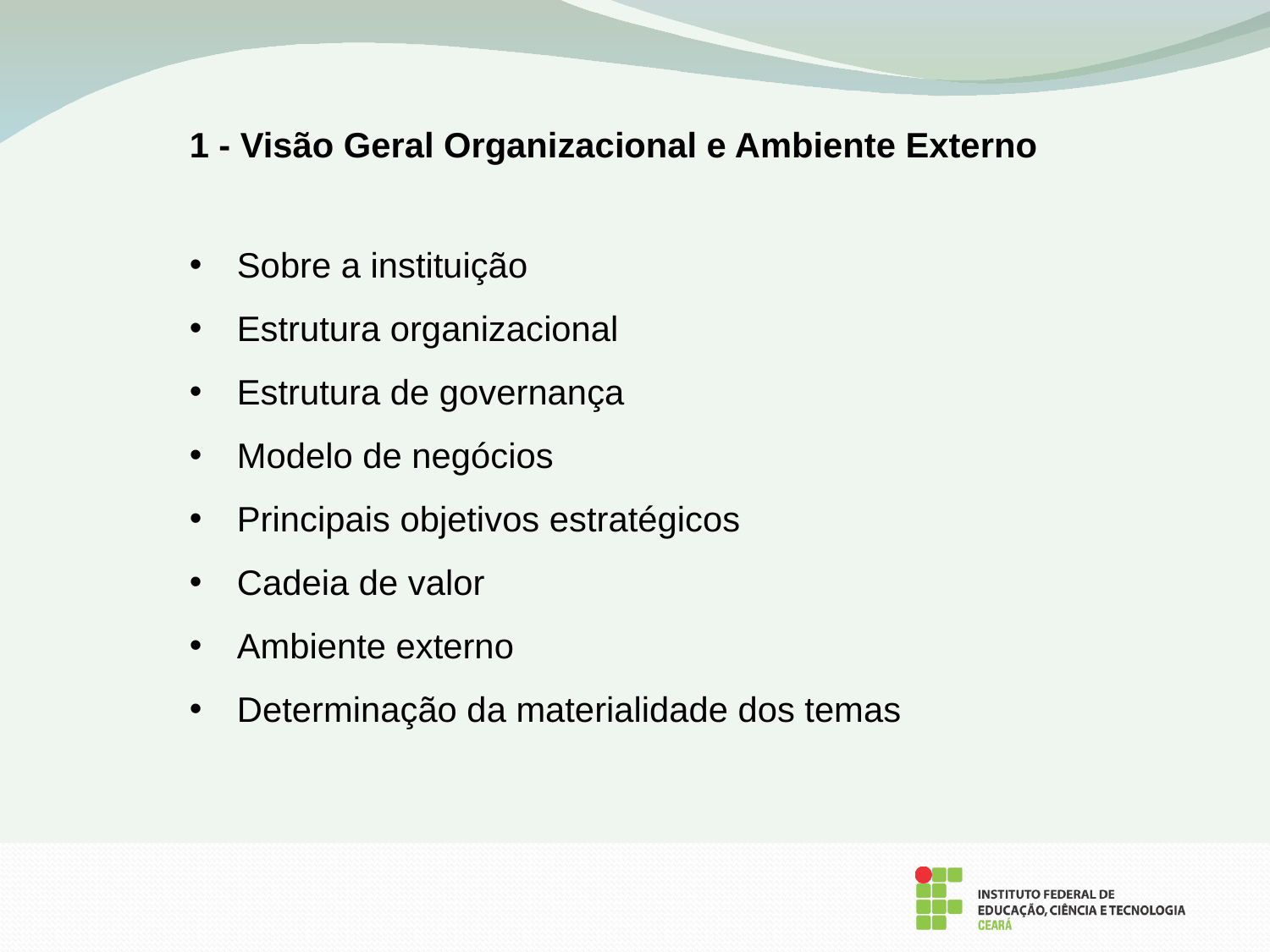

1 - Visão Geral Organizacional e Ambiente Externo

Sobre a instituição
Estrutura organizacional
Estrutura de governança
Modelo de negócios
Principais objetivos estratégicos
Cadeia de valor
Ambiente externo
Determinação da materialidade dos temas